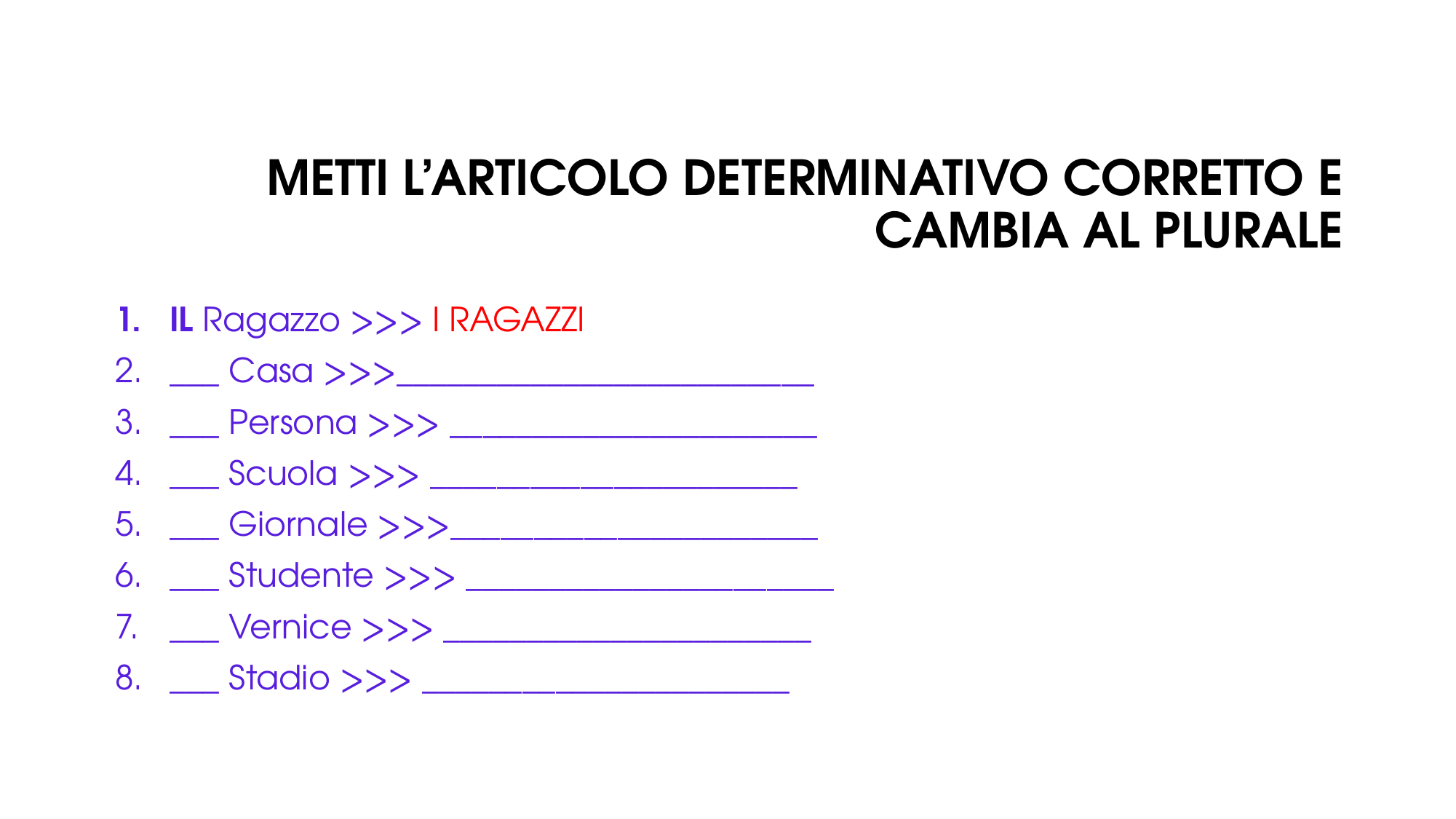

# Metti l’articolo determinativo corretto e cambia al plurale
IL Ragazzo >>> I RAGAZZI
___ Casa >>>_________________________
___ Persona >>> ______________________
___ Scuola >>> ______________________
___ Giornale >>>______________________
___ Studente >>> ______________________
___ Vernice >>> ______________________
___ Stadio >>> ______________________